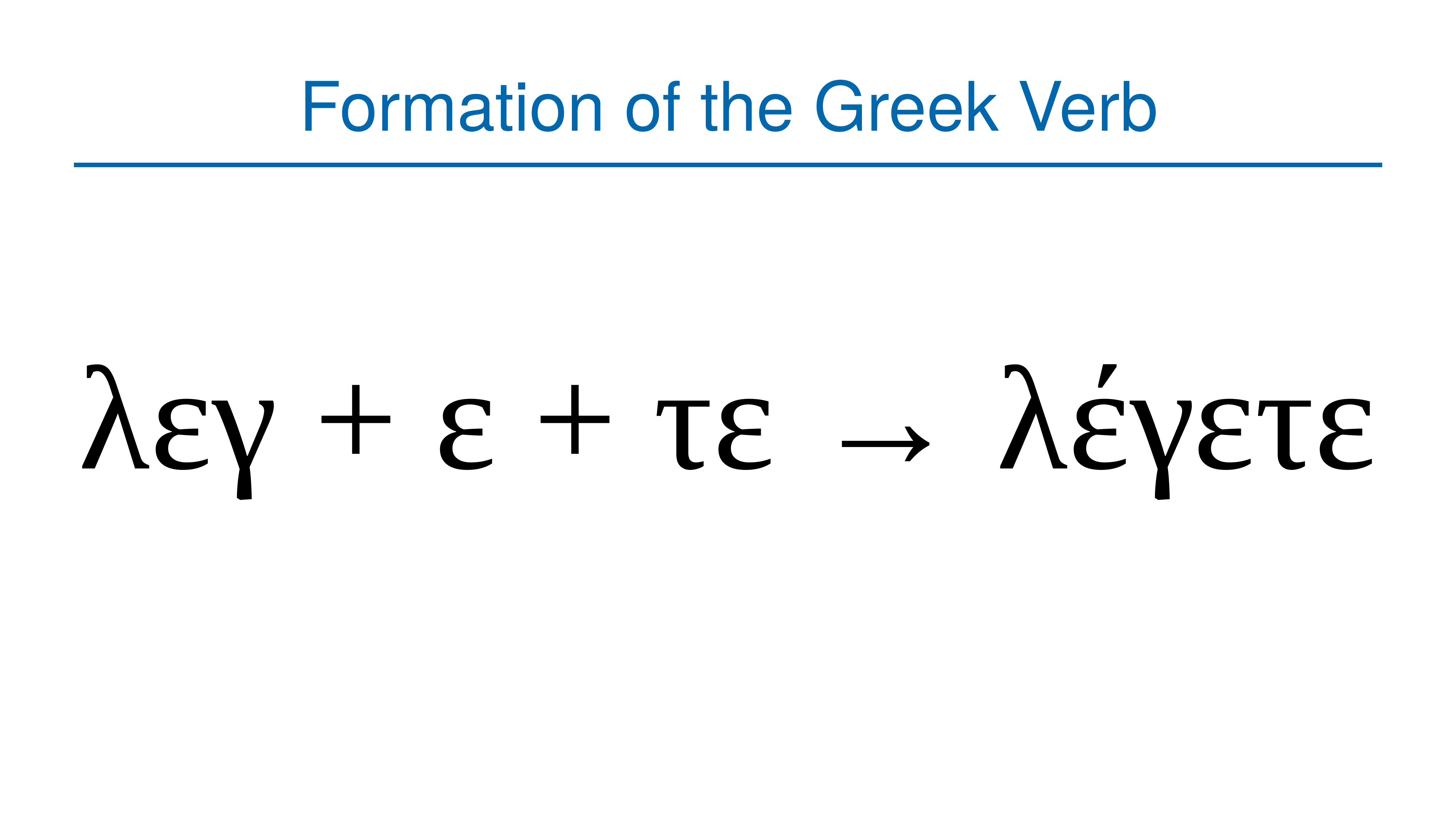

# Formation of the Greek Verb
λεγ + ε + τε → λέγετε